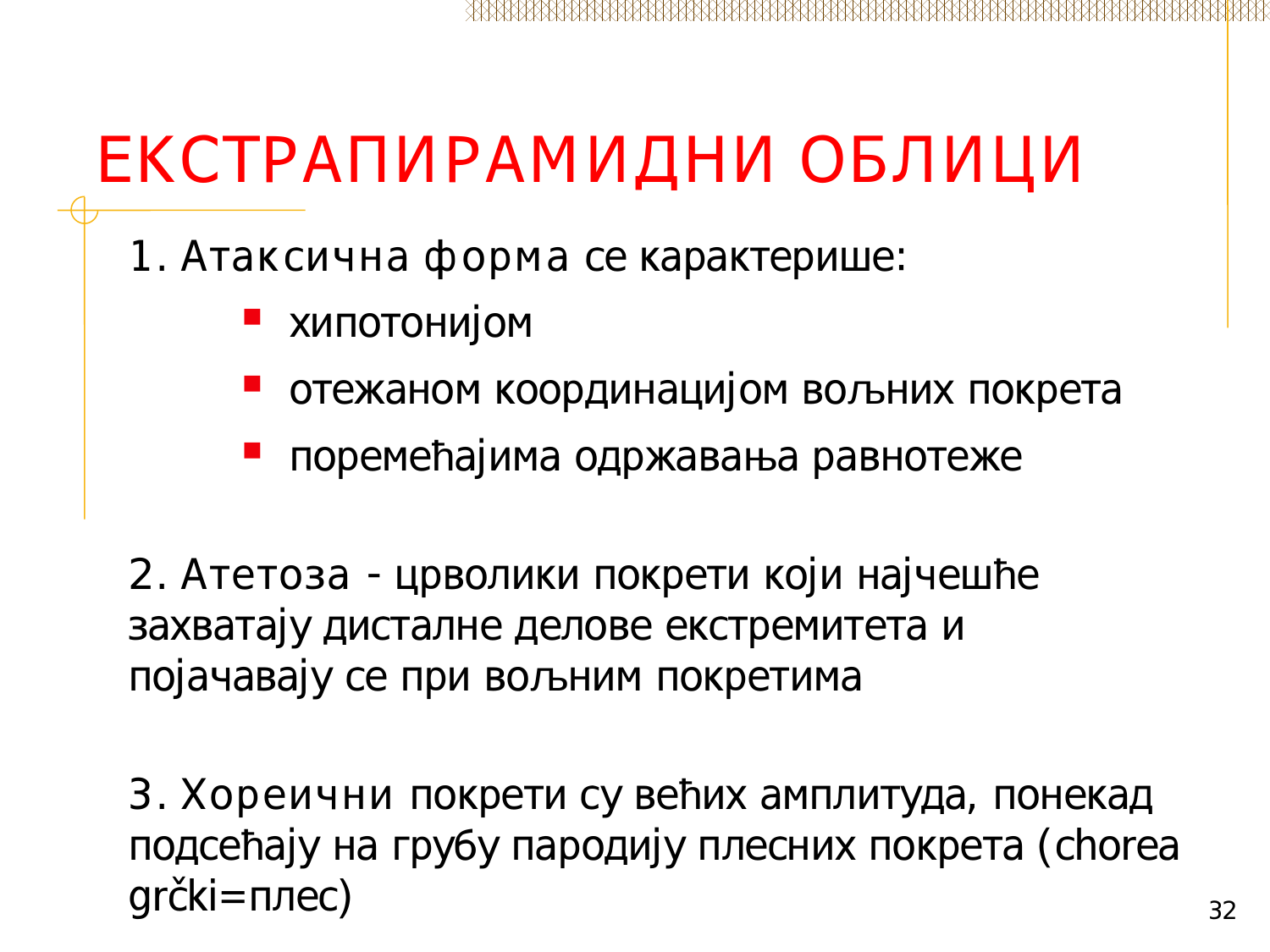

# ЕКСТРАПИРАМИДНИ ОБЛИЦИ
1. Атаксична форма се карактерише:
хипотонијом
отежаном координацијом вољних покрета
поремећајима одржавања равнотеже

2. Атетоза - црволики покрети који најчешће захватају дисталне делове екстремитета и појачавају се при вољним покретима

3. Хореични покрети су већих амплитуда, понекад подсећају на грубу пародију плесних покрета (chorea grčki=плес)

32